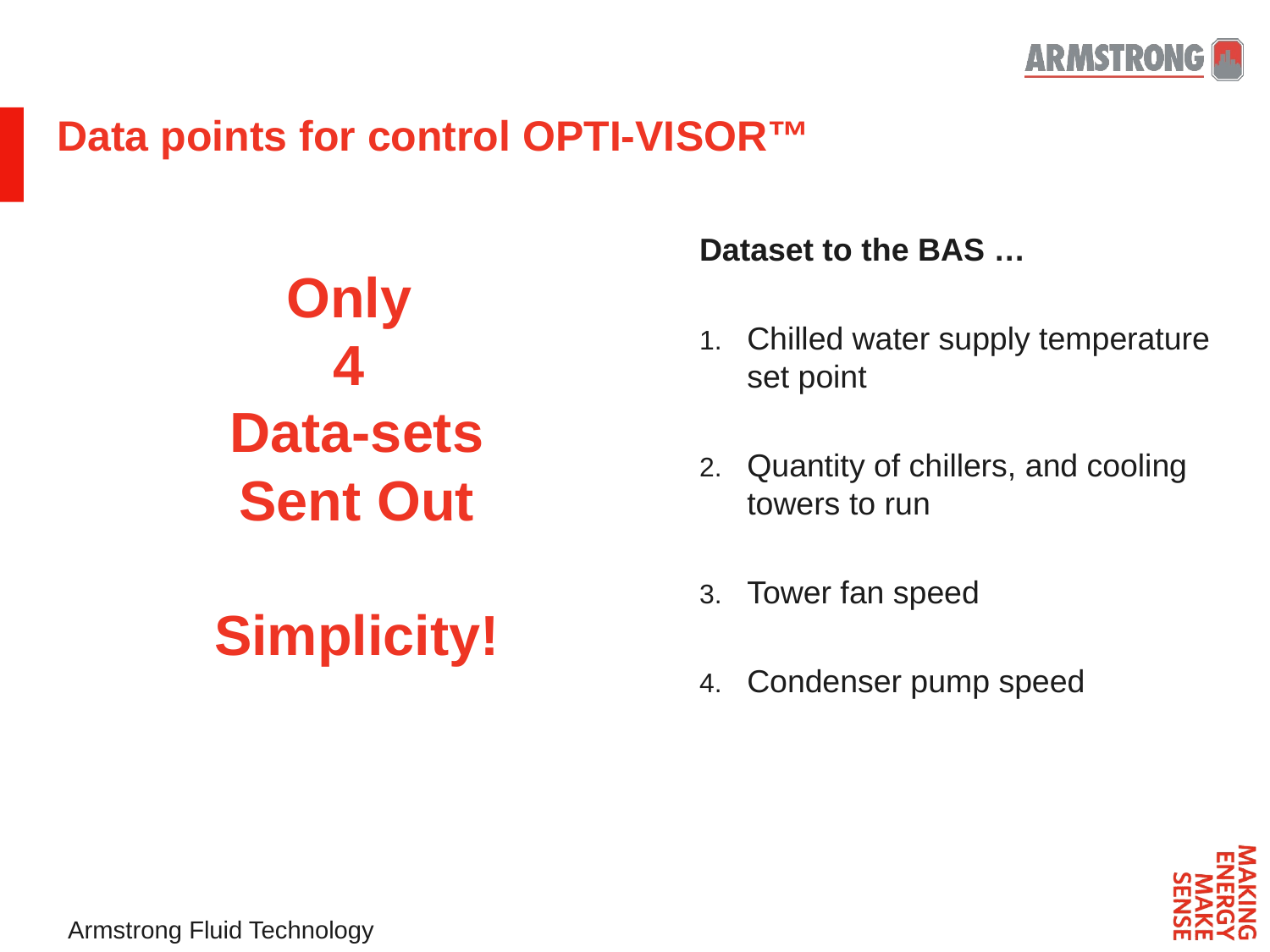

Data points for control OPTI-VISOR™
Dataset to the BAS …

Chilled water supply temperature set point

Quantity of chillers, and cooling towers to run

Tower fan speed

Condenser pump speed

Only
4
Data-sets
Sent Out

Simplicity!